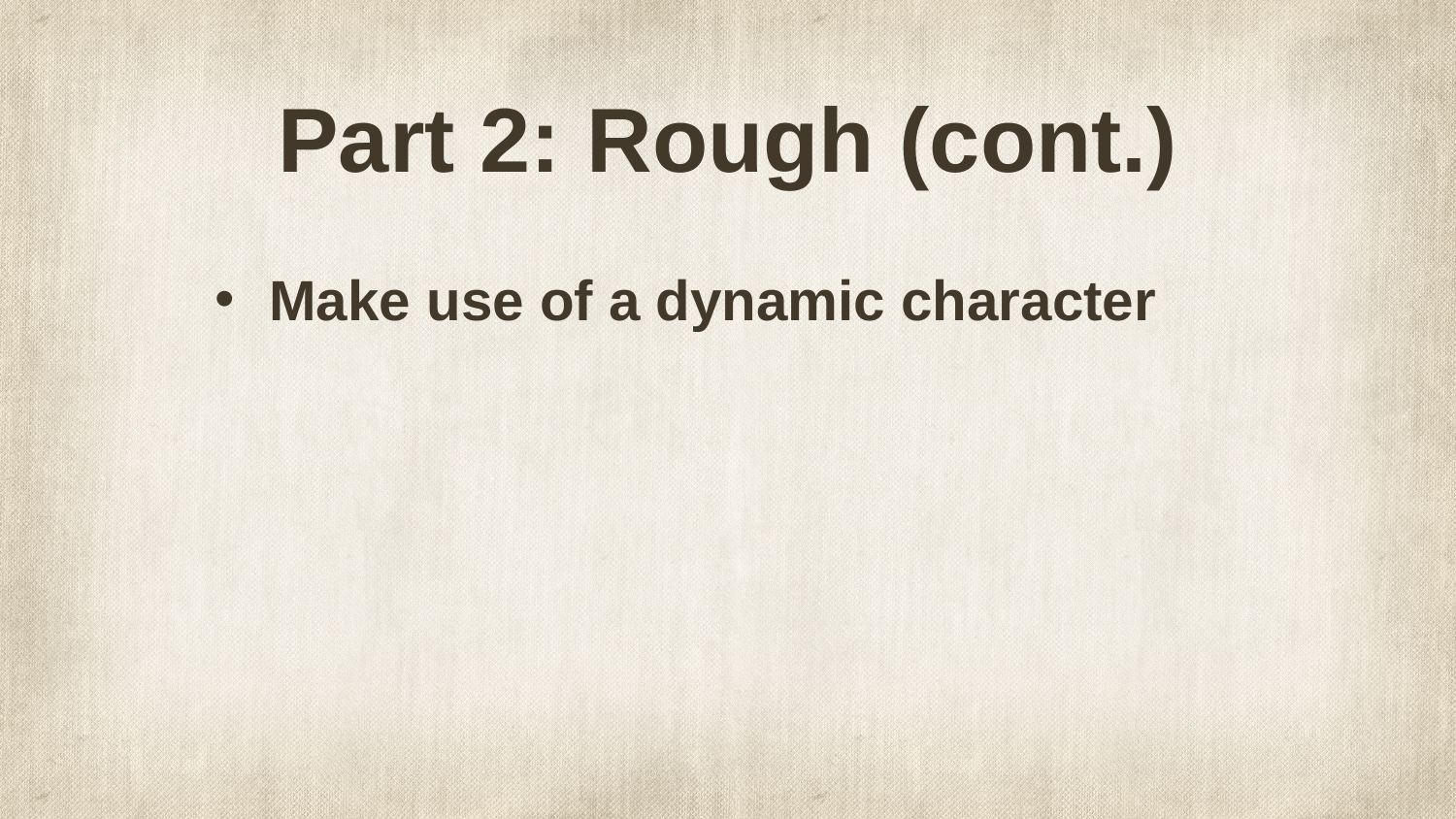

# Part 2: Rough (cont.)
Make use of a dynamic character